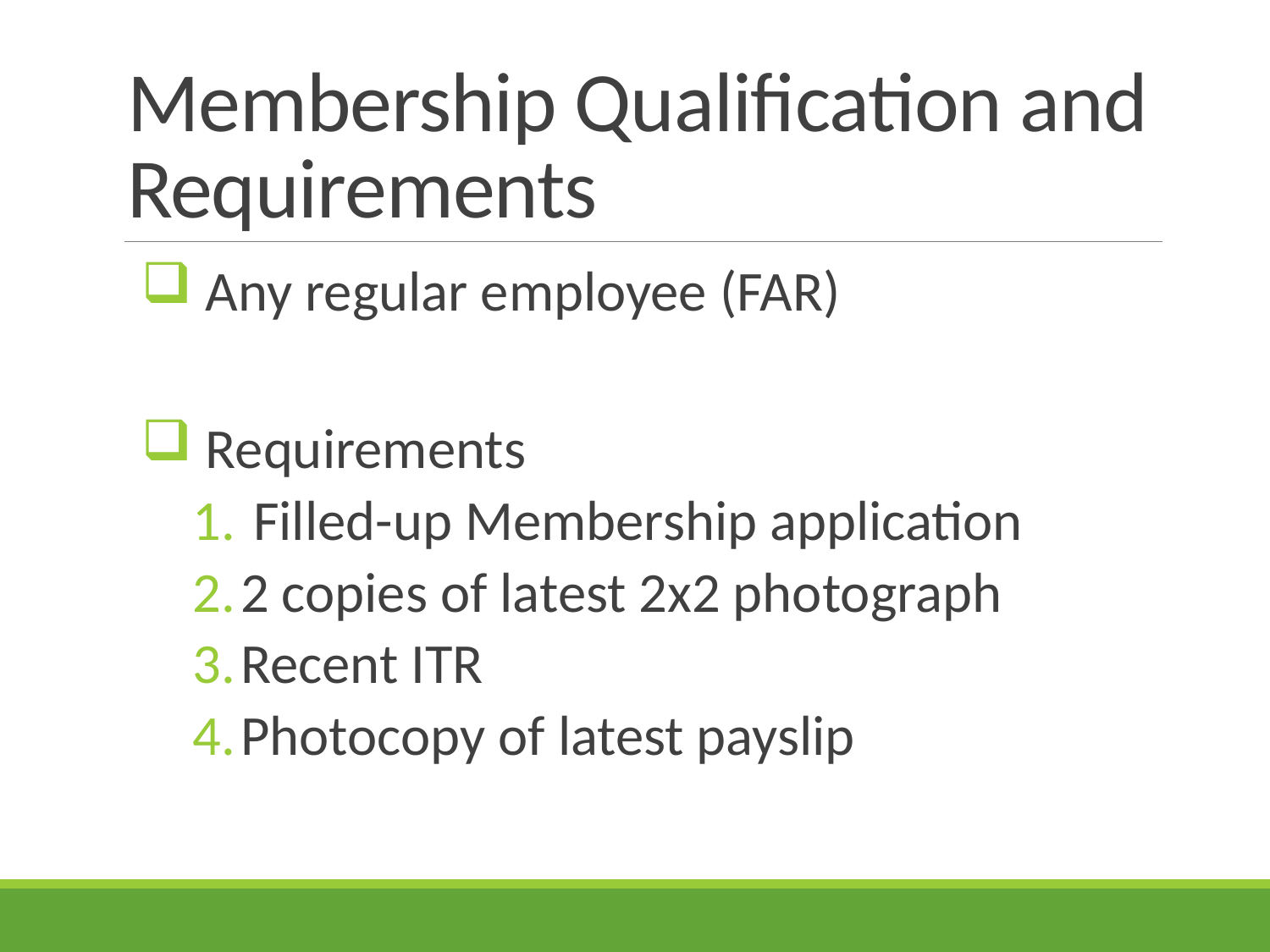

# Membership Qualification and Requirements
 Any regular employee (FAR)

 Requirements
 Filled-up Membership application
2 copies of latest 2x2 photograph
Recent ITR
Photocopy of latest payslip